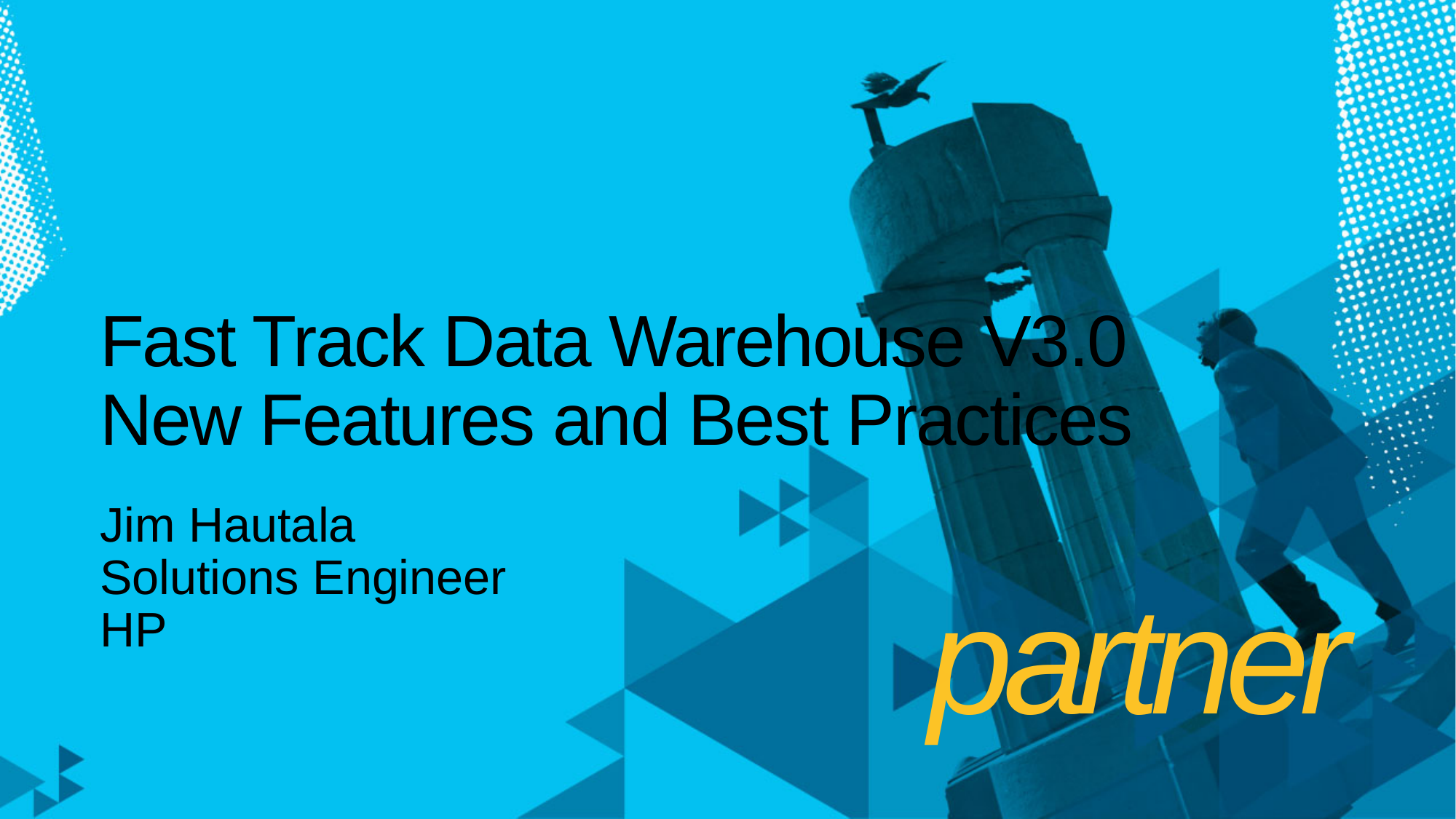

# Fast Track Data Warehouse V3.0 New Features and Best Practices
Jim Hautala
Solutions Engineer
HP
partner